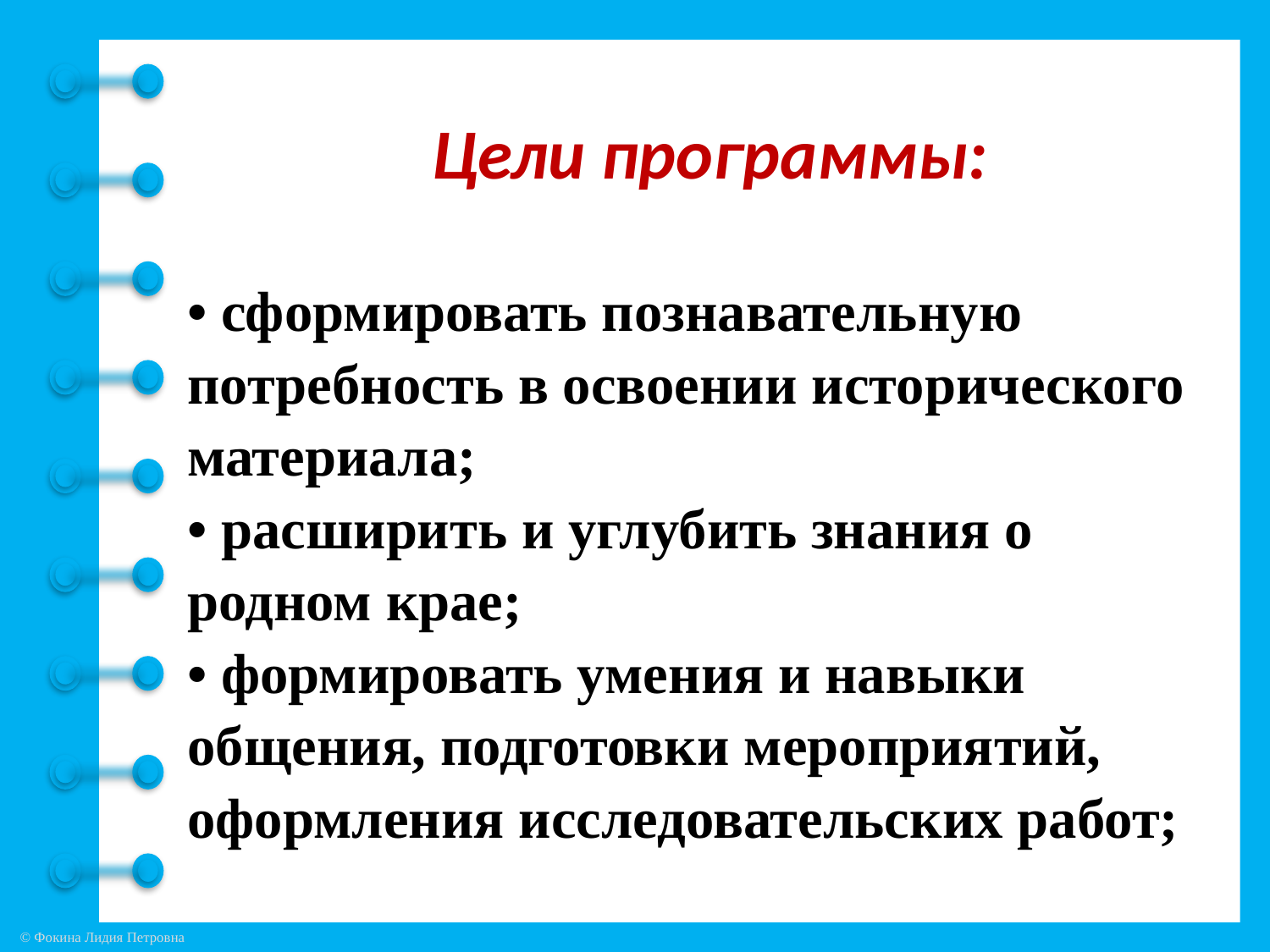

Цели программы:
• сформировать познавательную потребность в освоении исторического материала; 
• расширить и углубить знания о родном крае; 
• формировать умения и навыки общения, подготовки мероприятий, оформления исследовательских работ;